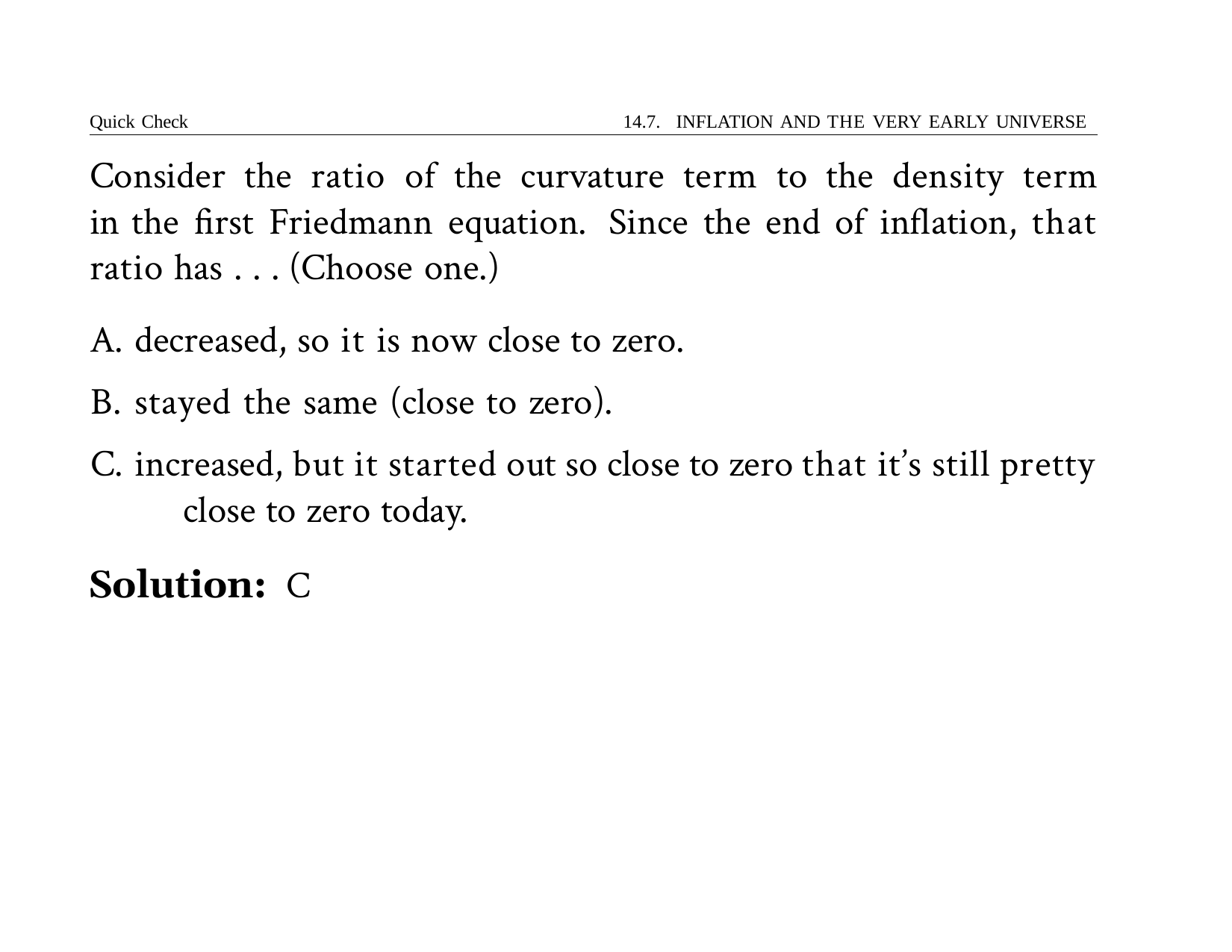

Quick Check	14.7.  INFLATION AND THE VERY EARLY UNIVERSE

# Consider the ratio of the curvature term to the density term in the first Friedmann equation. Since the end of inflation, that ratio has . . . (Choose one.)
decreased, so it is now close to zero.
stayed the same (close to zero).
increased, but it started out so close to zero that it’s still pretty 	close to zero today.
Solution:	C